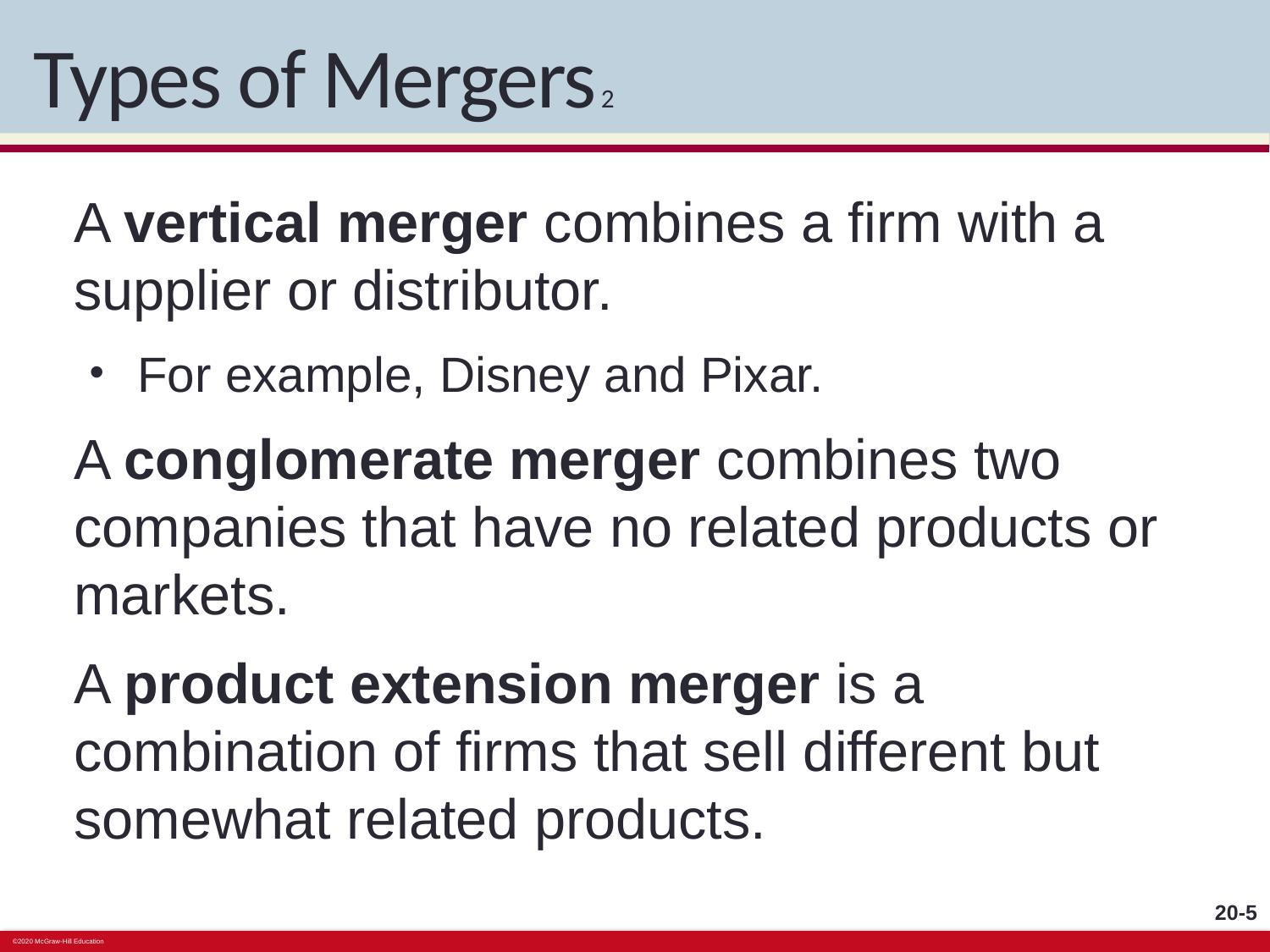

# Types of Mergers 2
A vertical merger combines a firm with a supplier or distributor.
For example, Disney and Pixar.
A conglomerate merger combines two companies that have no related products or markets.
A product extension merger is a combination of firms that sell different but somewhat related products.